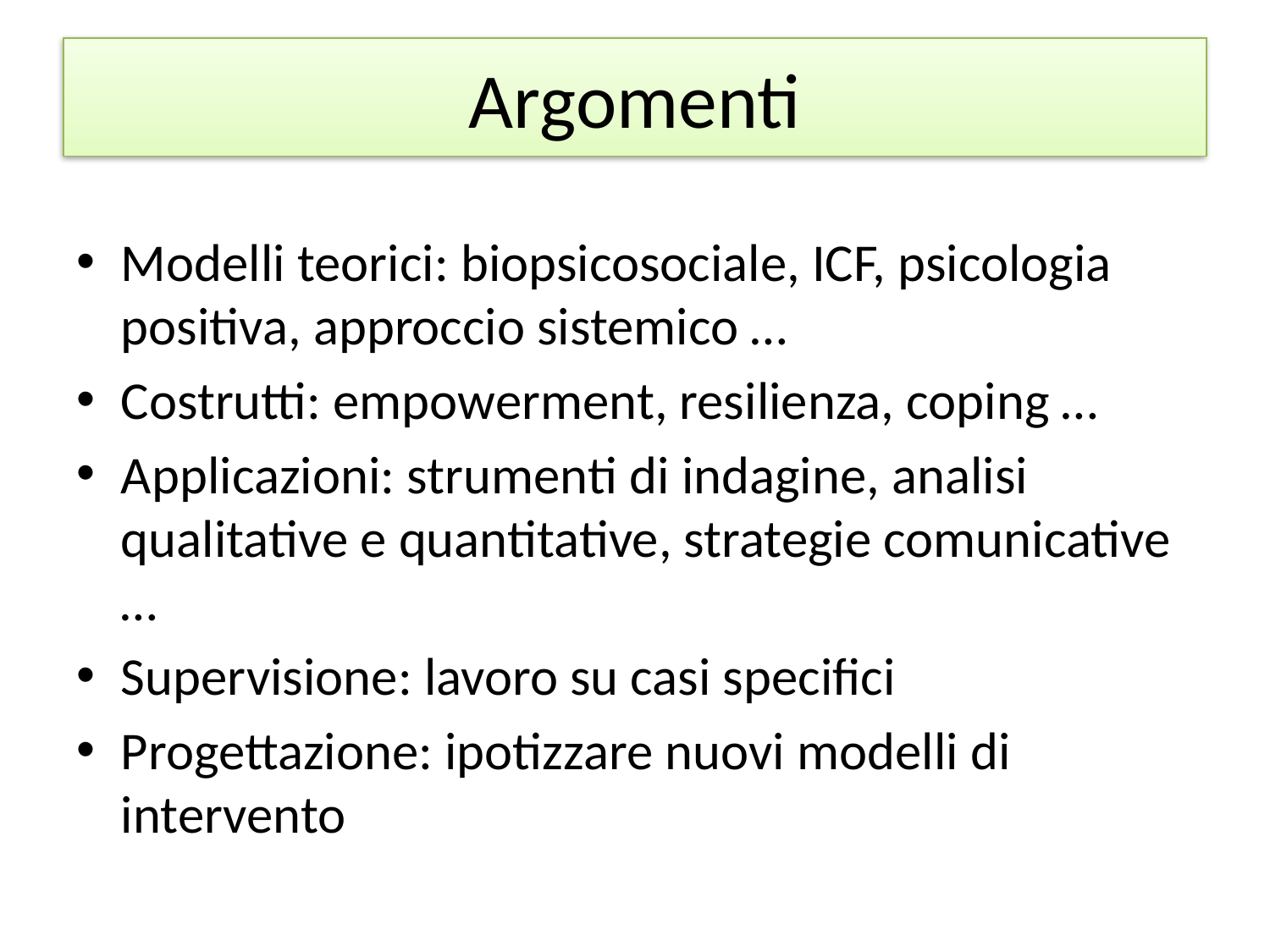

# Argomenti
Modelli teorici: biopsicosociale, ICF, psicologia positiva, approccio sistemico …
Costrutti: empowerment, resilienza, coping …
Applicazioni: strumenti di indagine, analisi qualitative e quantitative, strategie comunicative …
Supervisione: lavoro su casi specifici
Progettazione: ipotizzare nuovi modelli di intervento